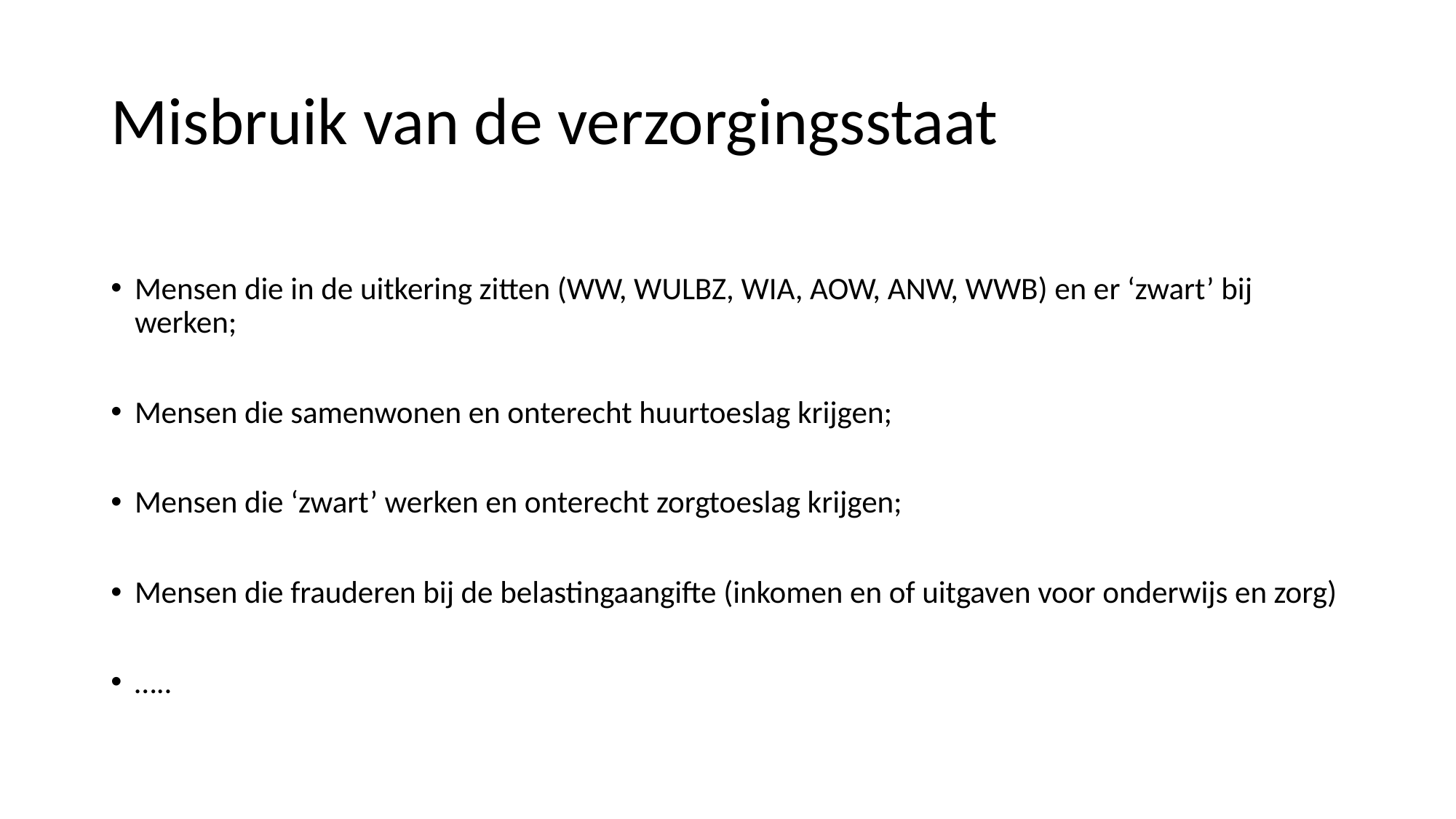

# Misbruik van de verzorgingsstaat

Mensen die in de uitkering zitten (WW, WULBZ, WIA, AOW, ANW, WWB) en er ‘zwart’ bij werken;

Mensen die samenwonen en onterecht huurtoeslag krijgen;

Mensen die ‘zwart’ werken en onterecht zorgtoeslag krijgen;

Mensen die frauderen bij de belastingaangifte (inkomen en of uitgaven voor onderwijs en zorg)

…..